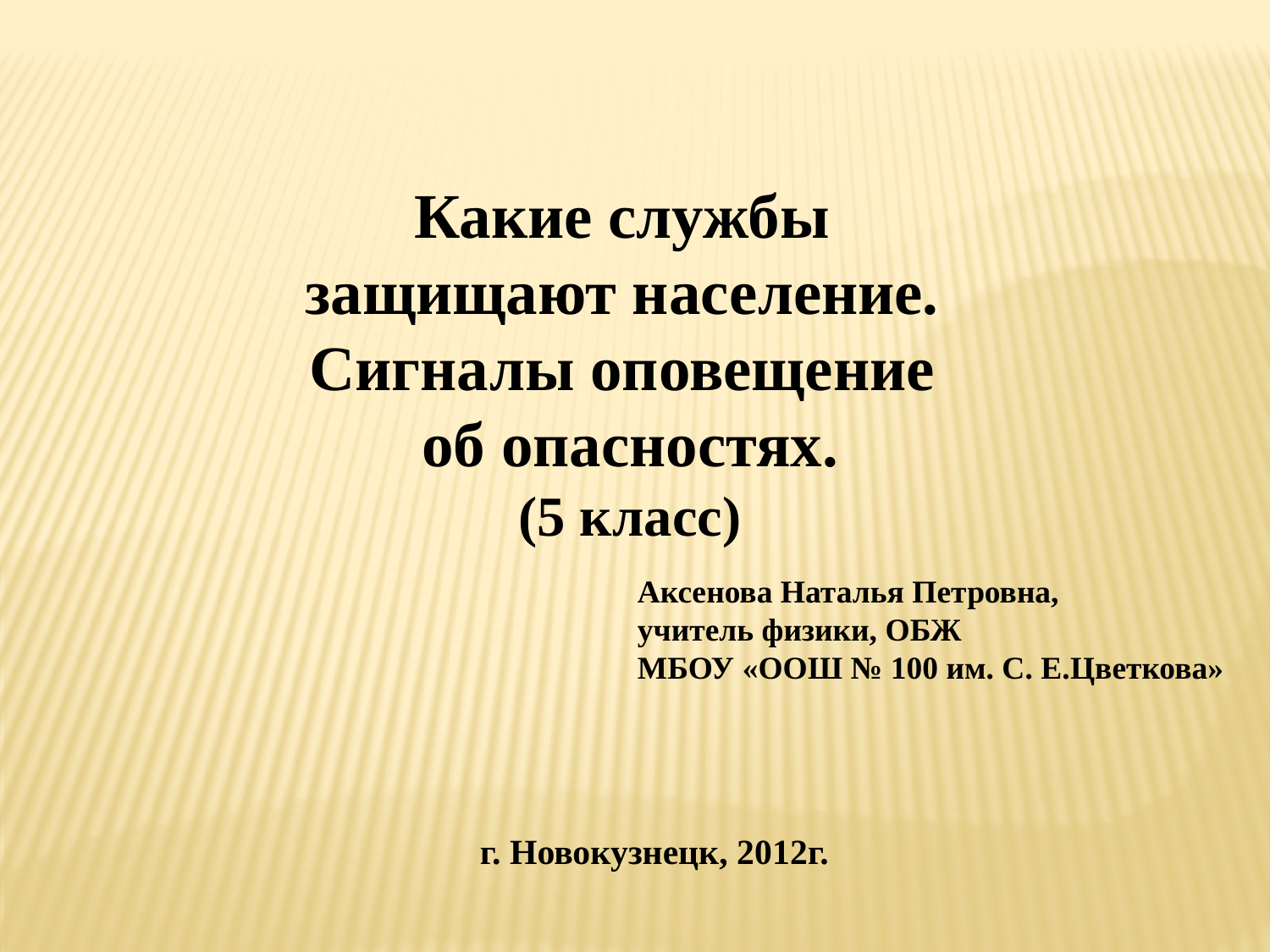

Какие службы
защищают население.
Сигналы оповещение
об опасностях.
(5 класс)
Аксенова Наталья Петровна,
учитель физики, ОБЖ
МБОУ «ООШ № 100 им. С. Е.Цветкова»

г. Новокузнецк, 2012г.